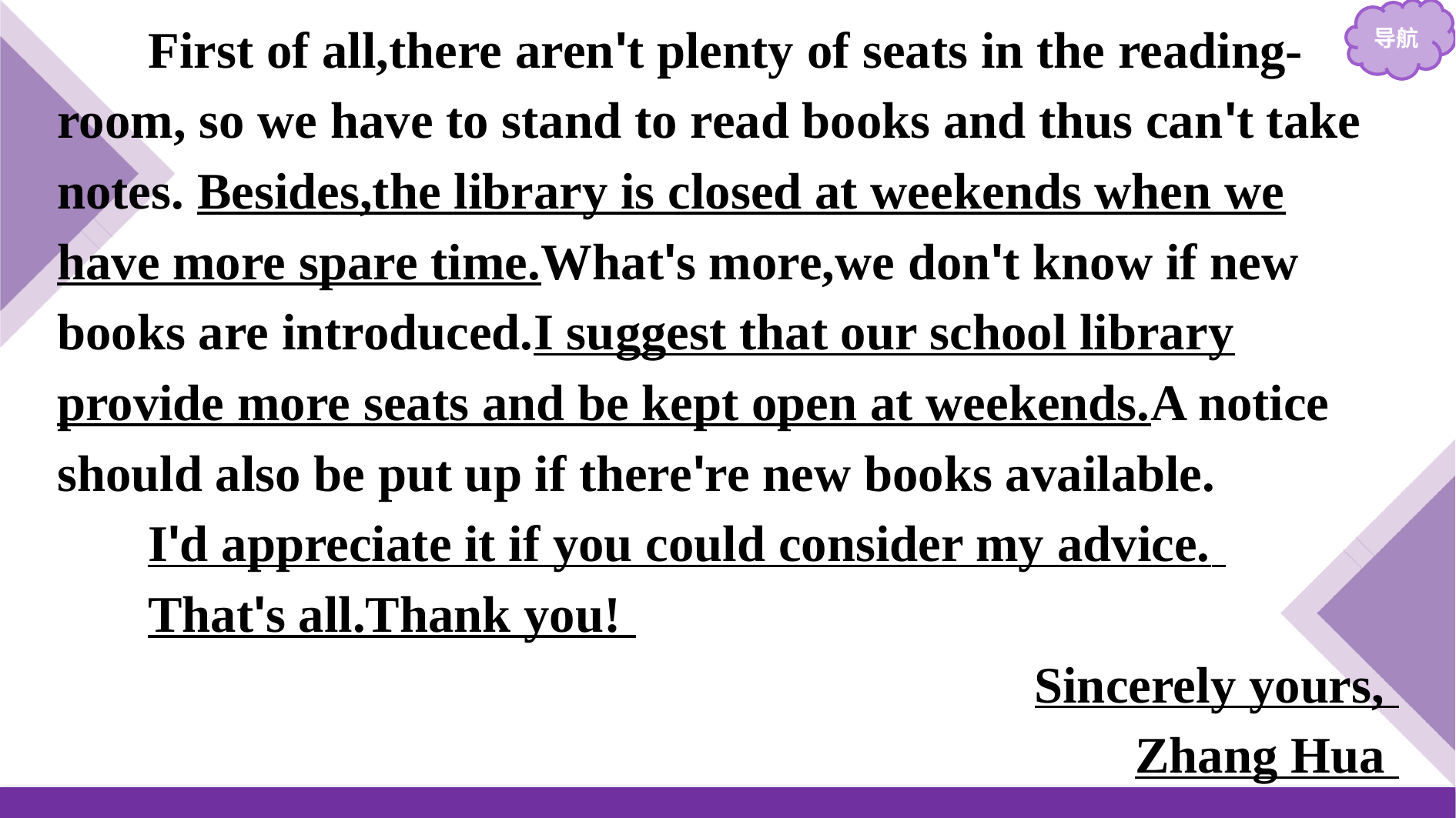

First of all,there aren't plenty of seats in the reading-room, so we have to stand to read books and thus can't take notes. Besides,the library is closed at weekends when we have more spare time.What's more,we don't know if new books are introduced.I suggest that our school library provide more seats and be kept open at weekends.A notice should also be put up if there're new books available.
I'd appreciate it if you could consider my advice.
That's all.Thank you!
Sincerely yours,
Zhang Hua